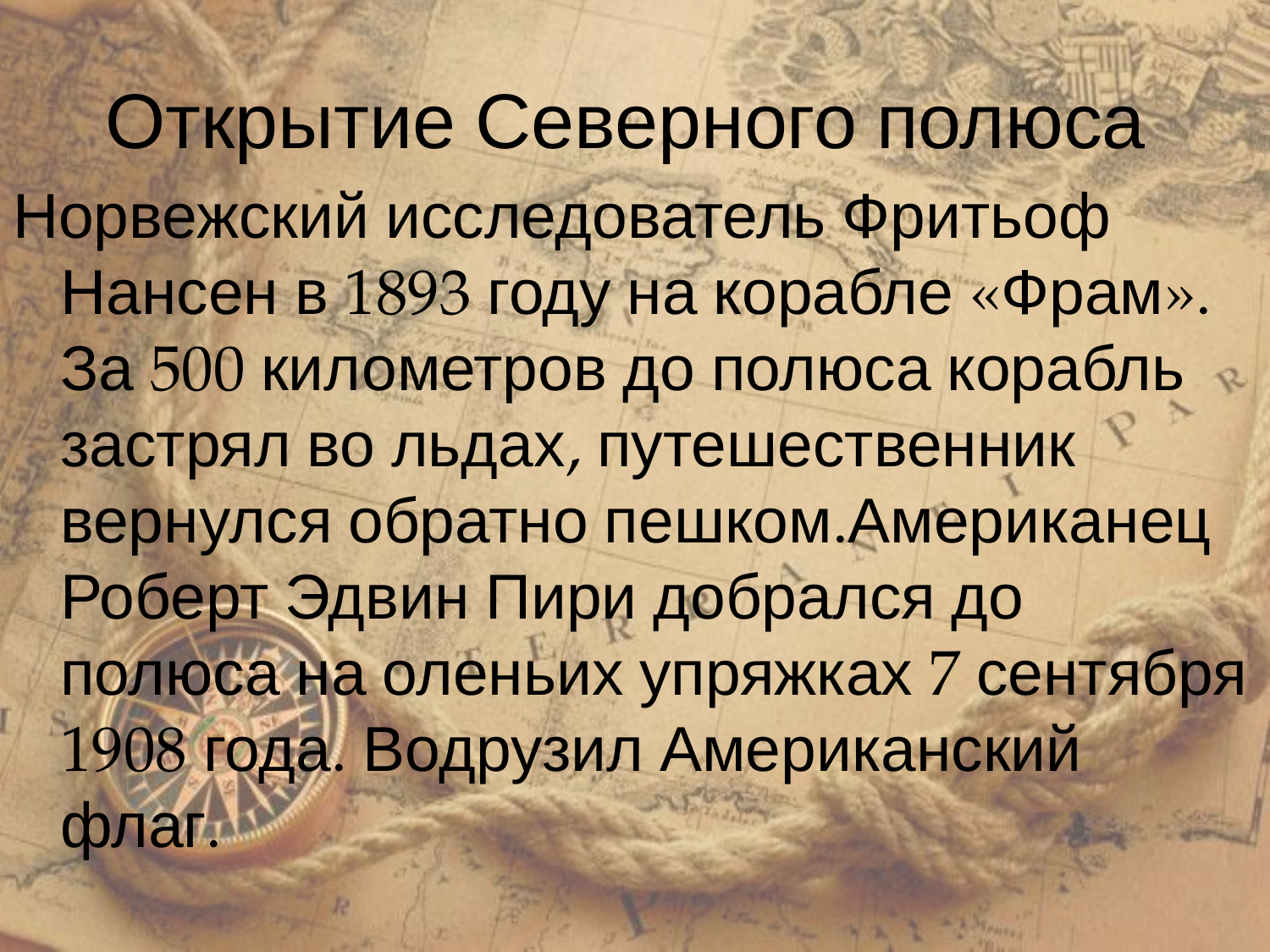

# Открытие Северного полюса
Норвежский исследователь Фритьоф Нансен в 1893 году на корабле «Фрам». За 500 километров до полюса корабль застрял во льдах, путешественник вернулся обратно пешком.Американец Роберт Эдвин Пири добрался до полюса на оленьих упряжках 7 сентября 1908 года. Водрузил Американский флаг.